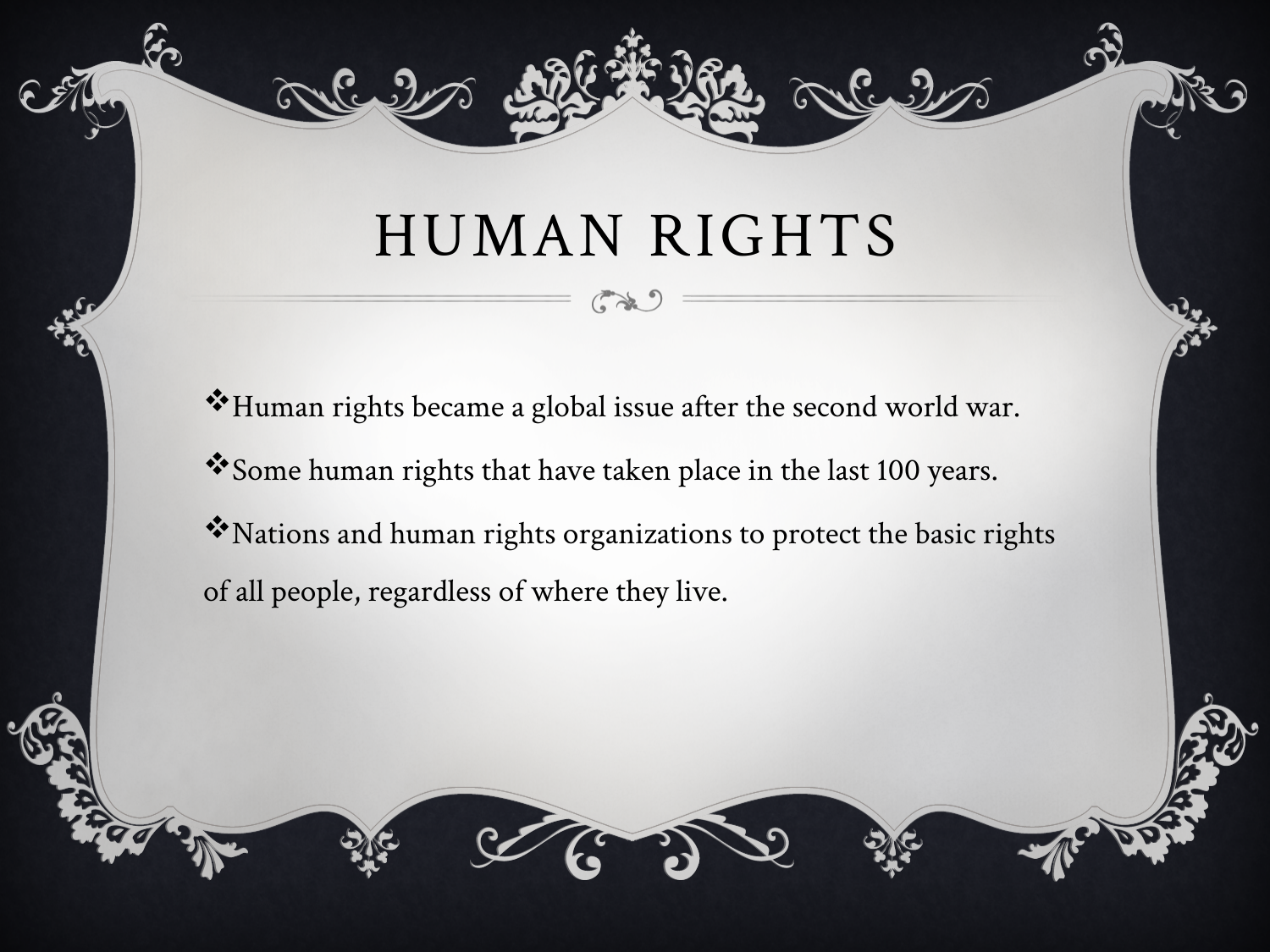

# Human rights
Human rights became a global issue after the second world war.
Some human rights that have taken place in the last 100 years.
Nations and human rights organizations to protect the basic rights of all people, regardless of where they live.